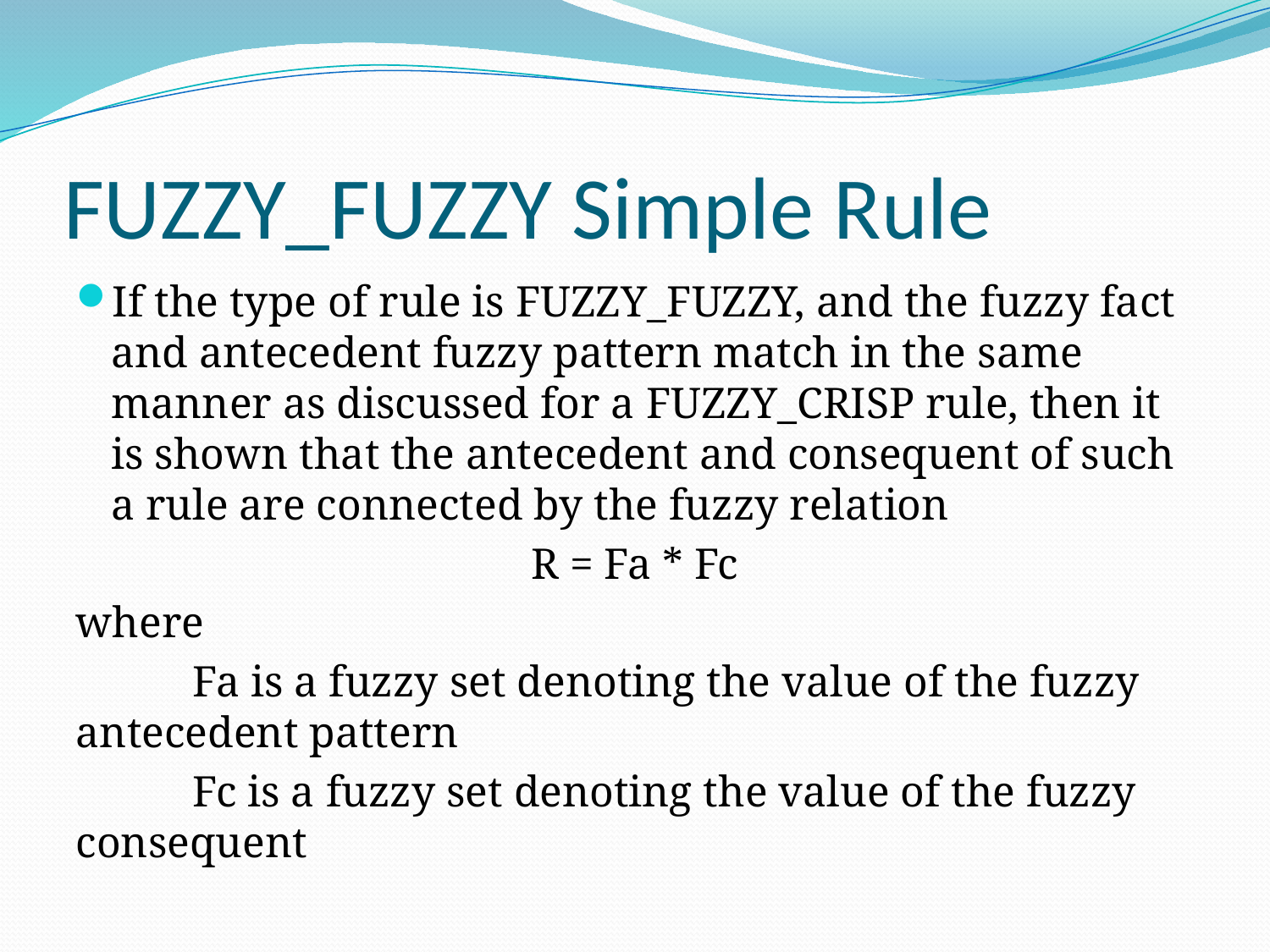

# FUZZY_FUZZY Simple Rule
If the type of rule is FUZZY_FUZZY, and the fuzzy fact and antecedent fuzzy pattern match in the same manner as discussed for a FUZZY_CRISP rule, then it is shown that the antecedent and consequent of such a rule are connected by the fuzzy relation
R = Fa * Fc
where
	Fa is a fuzzy set denoting the value of the fuzzy antecedent pattern
	Fc is a fuzzy set denoting the value of the fuzzy consequent